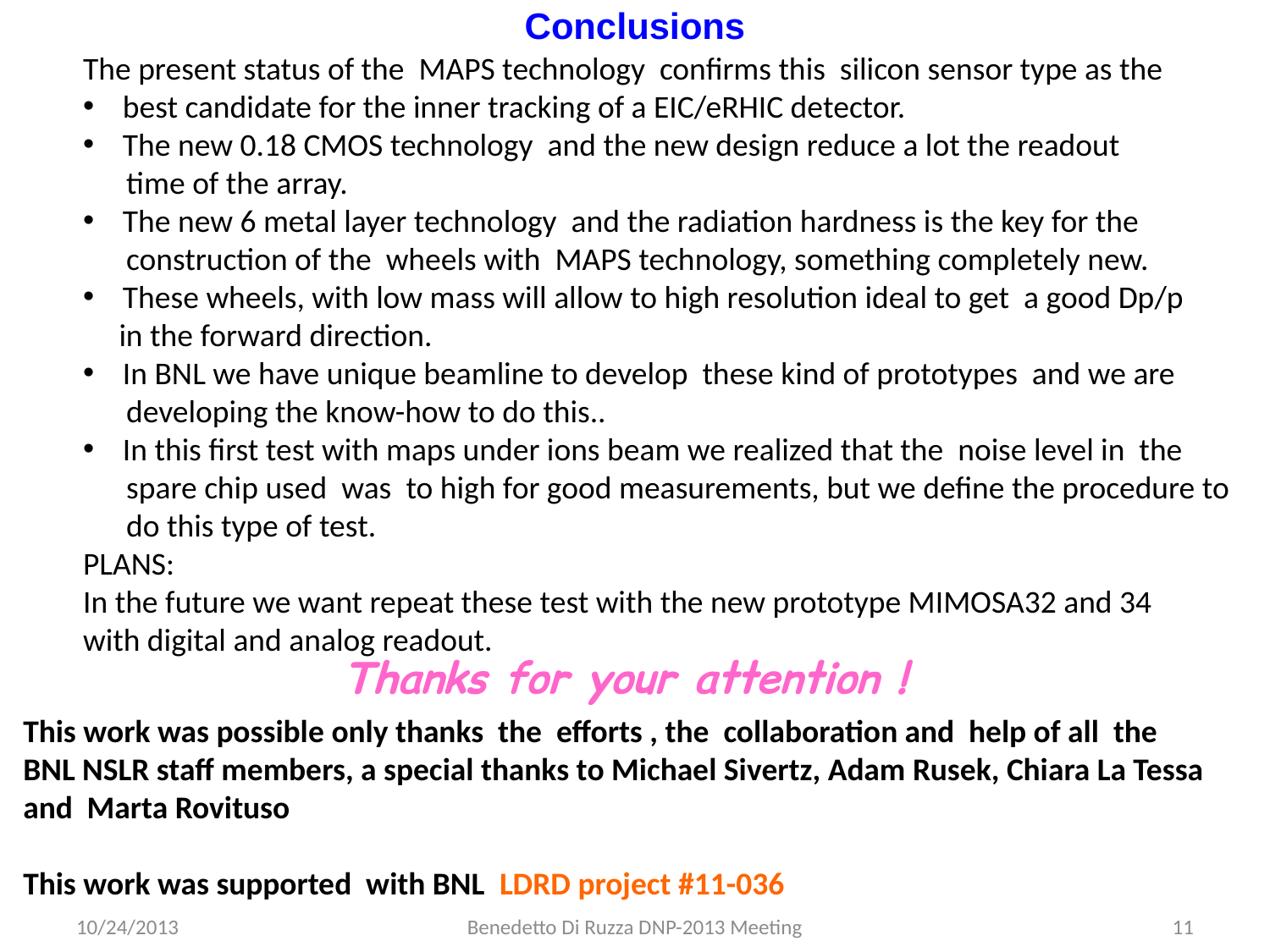

# Conclusions
The present status of the  MAPS technology  confirms this  silicon sensor type as the
best candidate for the inner tracking of a EIC/eRHIC detector.
The new 0.18 CMOS technology  and the new design reduce a lot the readout
      time of the array.
The new 6 metal layer technology  and the radiation hardness is the key for the
      construction of the  wheels with  MAPS technology, something completely new.
These wheels, with low mass will allow to high resolution ideal to get  a good Dp/p
     in the forward direction.
In BNL we have unique beamline to develop  these kind of prototypes  and we are
      developing the know-how to do this..
In this first test with maps under ions beam we realized that the  noise level in  the
      spare chip used  was  to high for good measurements, but we define the procedure to
      do this type of test.
PLANS:
In the future we want repeat these test with the new prototype MIMOSA32 and 34
with digital and analog readout.

Thanks for your attention !
This work was possible only thanks  the  efforts , the  collaboration and  help of all  the
BNL NSLR staff members, a special thanks to Michael Sivertz, Adam Rusek, Chiara La Tessa
and  Marta Rovituso

This work was supported  with BNL  LDRD project #11-036
10/24/2013
Benedetto Di Ruzza DNP-2013 Meeting
11